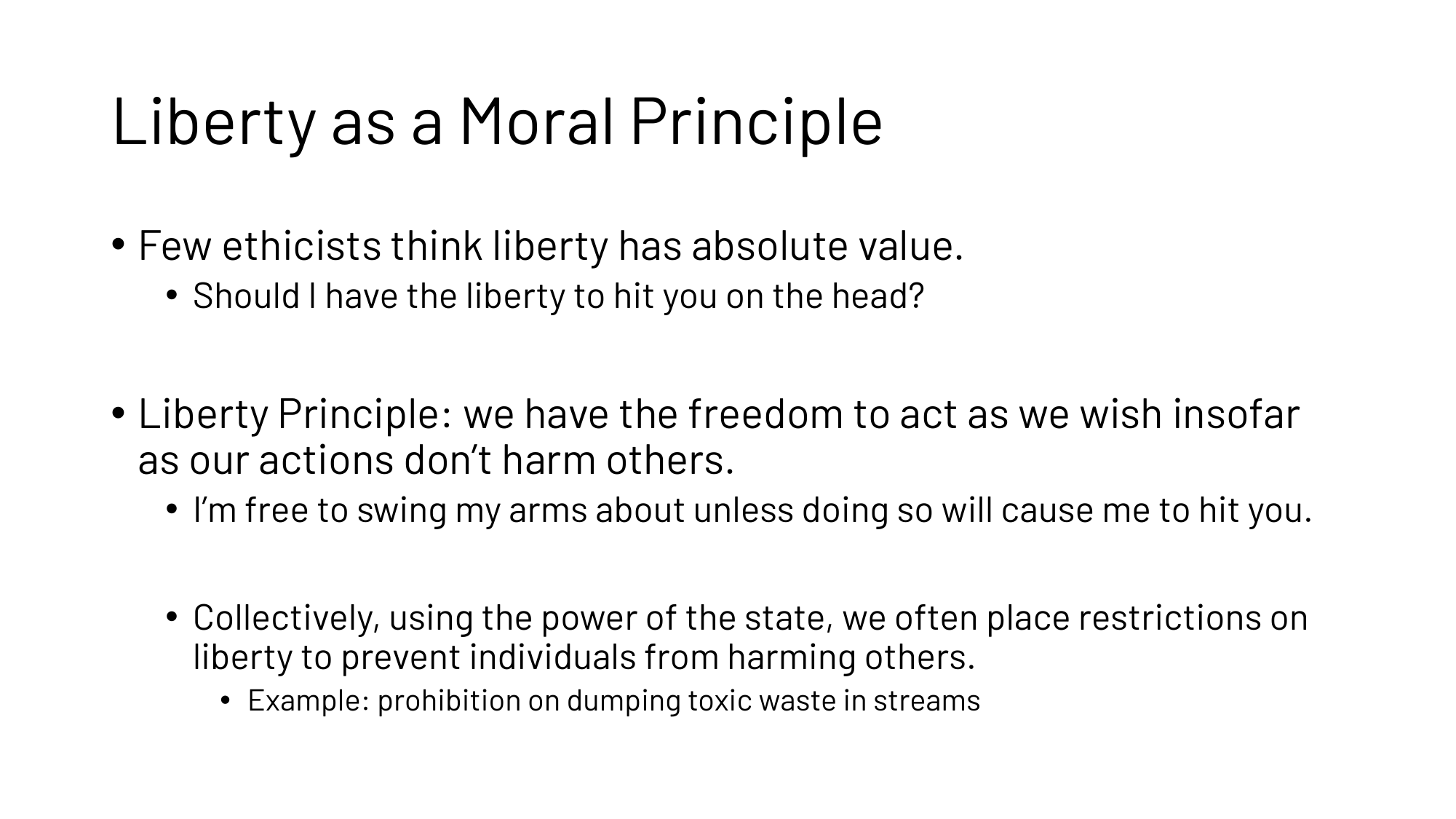

# Liberty as a Moral Principle
Few ethicists think liberty has absolute value.
Should I have the liberty to hit you on the head?

Liberty Principle: we have the freedom to act as we wish insofar as our actions don’t harm others.
I’m free to swing my arms about unless doing so will cause me to hit you.

Collectively, using the power of the state, we often place restrictions on liberty to prevent individuals from harming others.
Example: prohibition on dumping toxic waste in streams